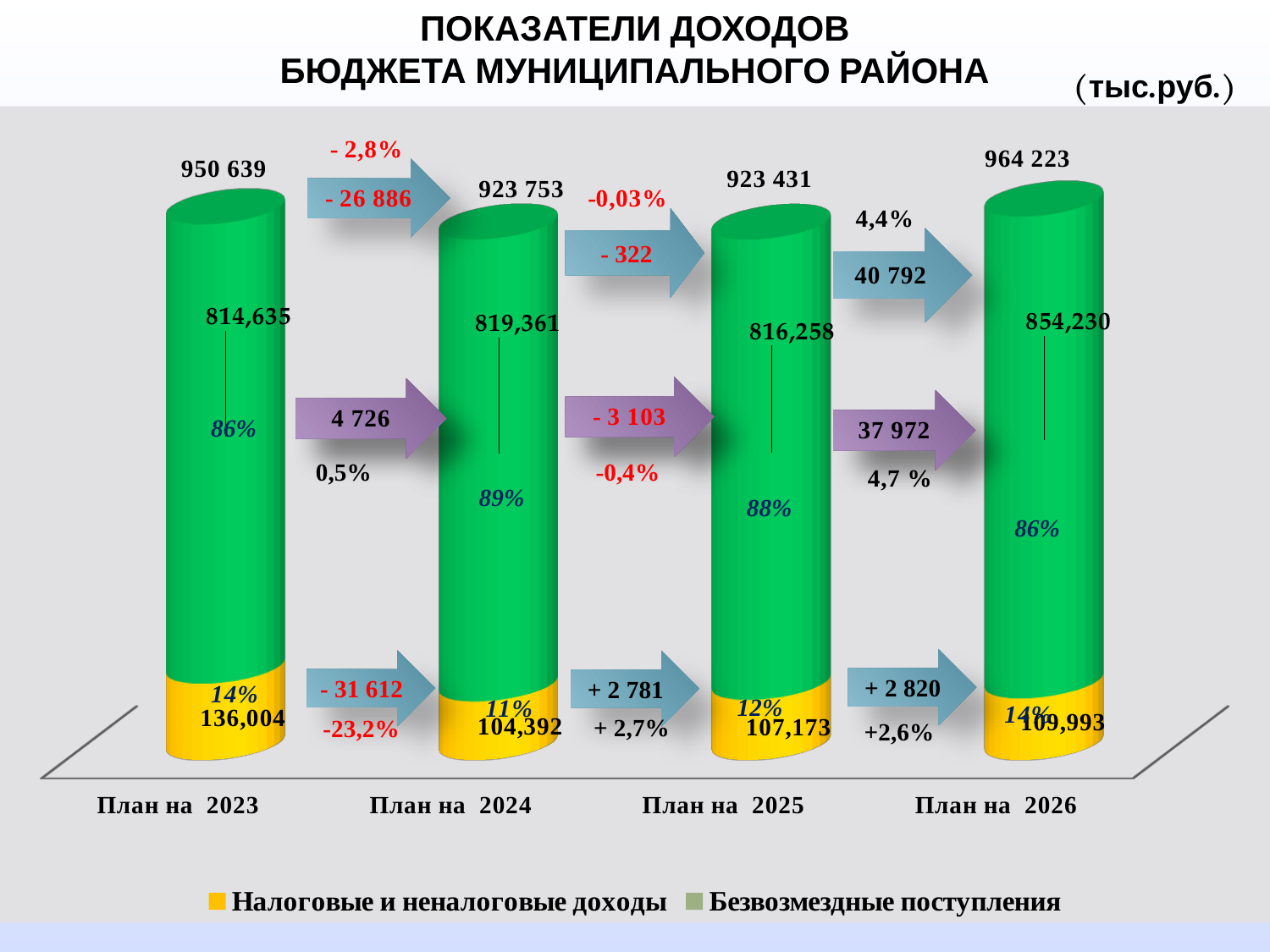

ПОКАЗАТЕЛИ ДОХОДОВ
БЮДЖЕТА МУНИЦИПАЛЬНОГО РАЙОНА
(тыс.руб.)

[unsupported chart]

- 322
86%
0,5%
-0,4%
89%
88%
86%
+ 2 820
- 31 612
+ 2 781
12%
+ 2,7%
-23,2%
+2,6%